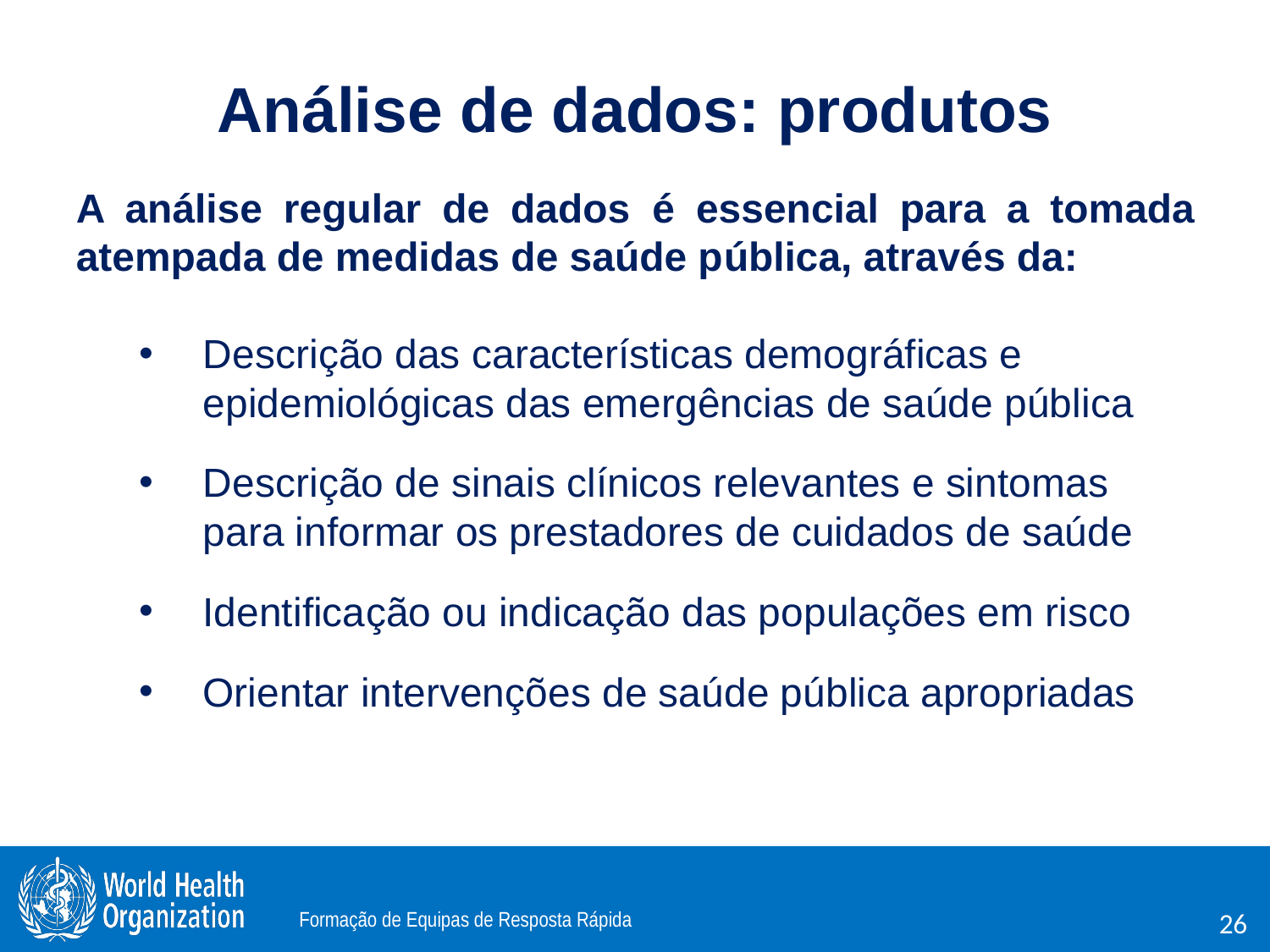

# Análise de dados: produtos
A análise regular de dados é essencial para a tomada atempada de medidas de saúde pública, através da:

Descrição das características demográficas e epidemiológicas das emergências de saúde pública

Descrição de sinais clínicos relevantes e sintomas para informar os prestadores de cuidados de saúde

Identificação ou indicação das populações em risco

Orientar intervenções de saúde pública apropriadas